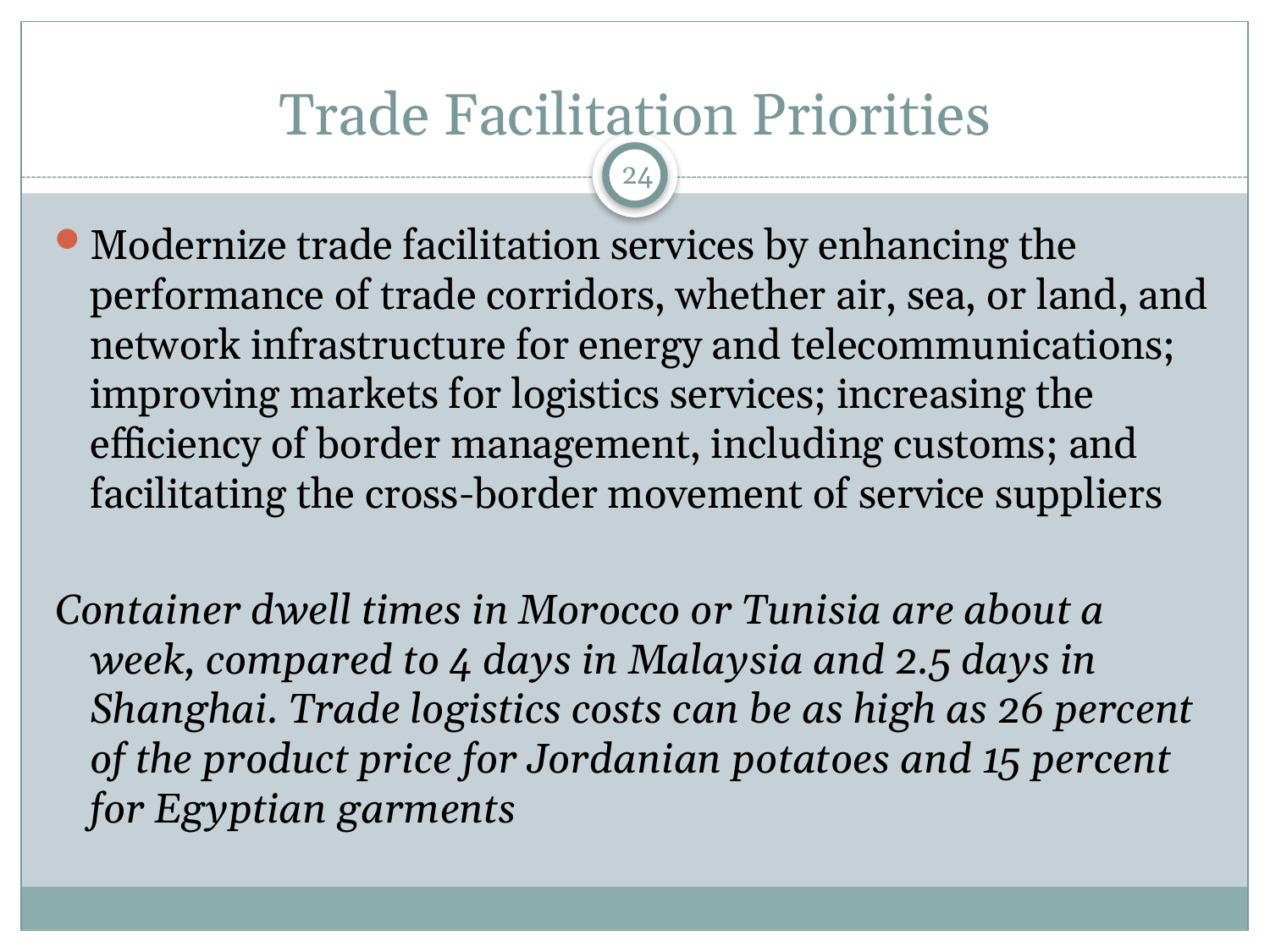

# Trade Facilitation Priorities
24
Modernize trade facilitation services by enhancing the performance of trade corridors, whether air, sea, or land, and network infrastructure for energy and telecommunications; improving markets for logistics services; increasing the efficiency of border management, including customs; and facilitating the cross-border movement of service suppliers

Container dwell times in Morocco or Tunisia are about a week, compared to 4 days in Malaysia and 2.5 days in Shanghai. Trade logistics costs can be as high as 26 percent of the product price for Jordanian potatoes and 15 percent for Egyptian garments